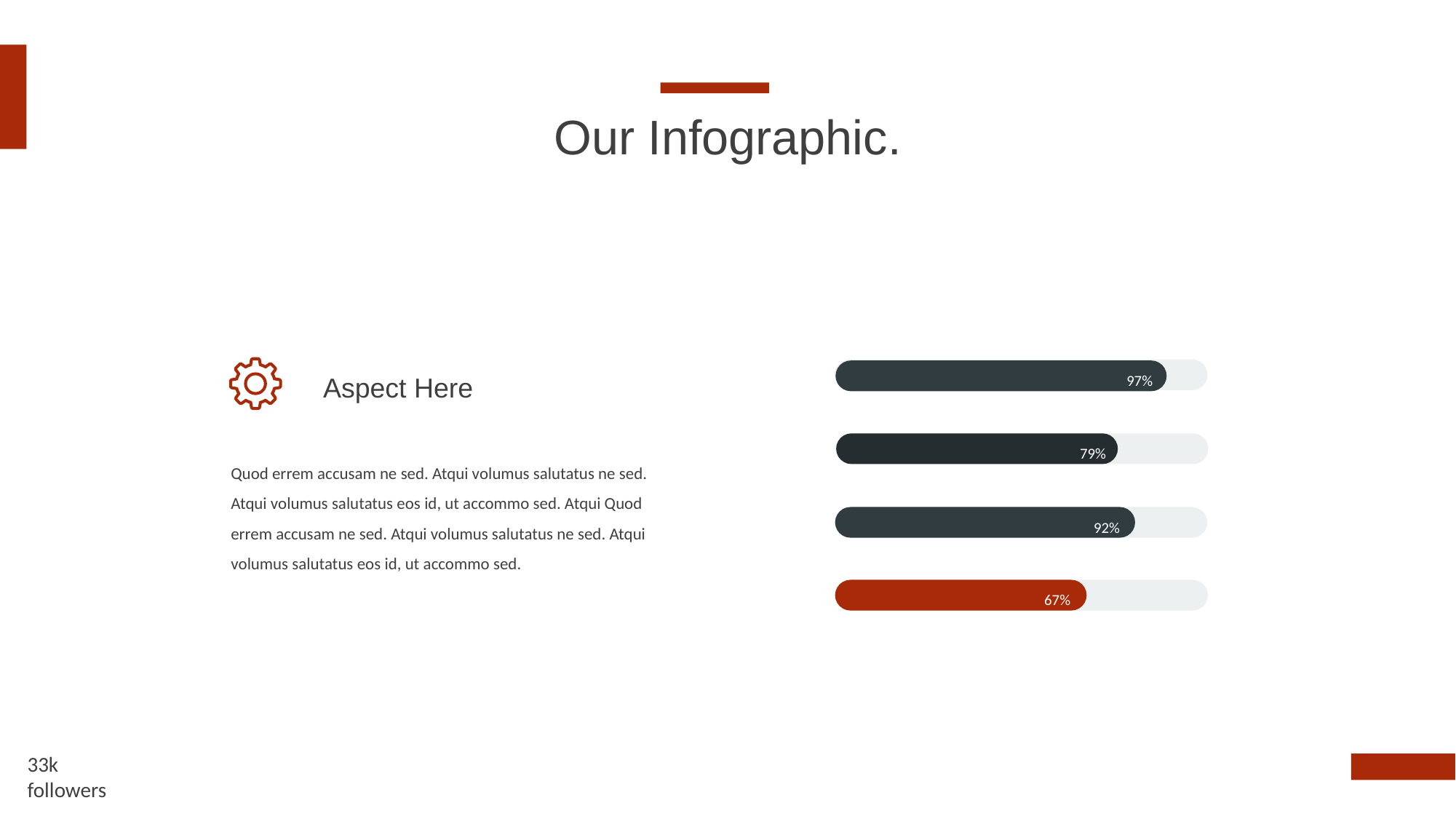

Our Infographic.

97%

79%

92%

67%
Aspect Here
Quod errem accusam ne sed. Atqui volumus salutatus ne sed. Atqui volumus salutatus eos id, ut accommo sed. Atqui Quod errem accusam ne sed. Atqui volumus salutatus ne sed. Atqui volumus salutatus eos id, ut accommo sed.

33k
followers